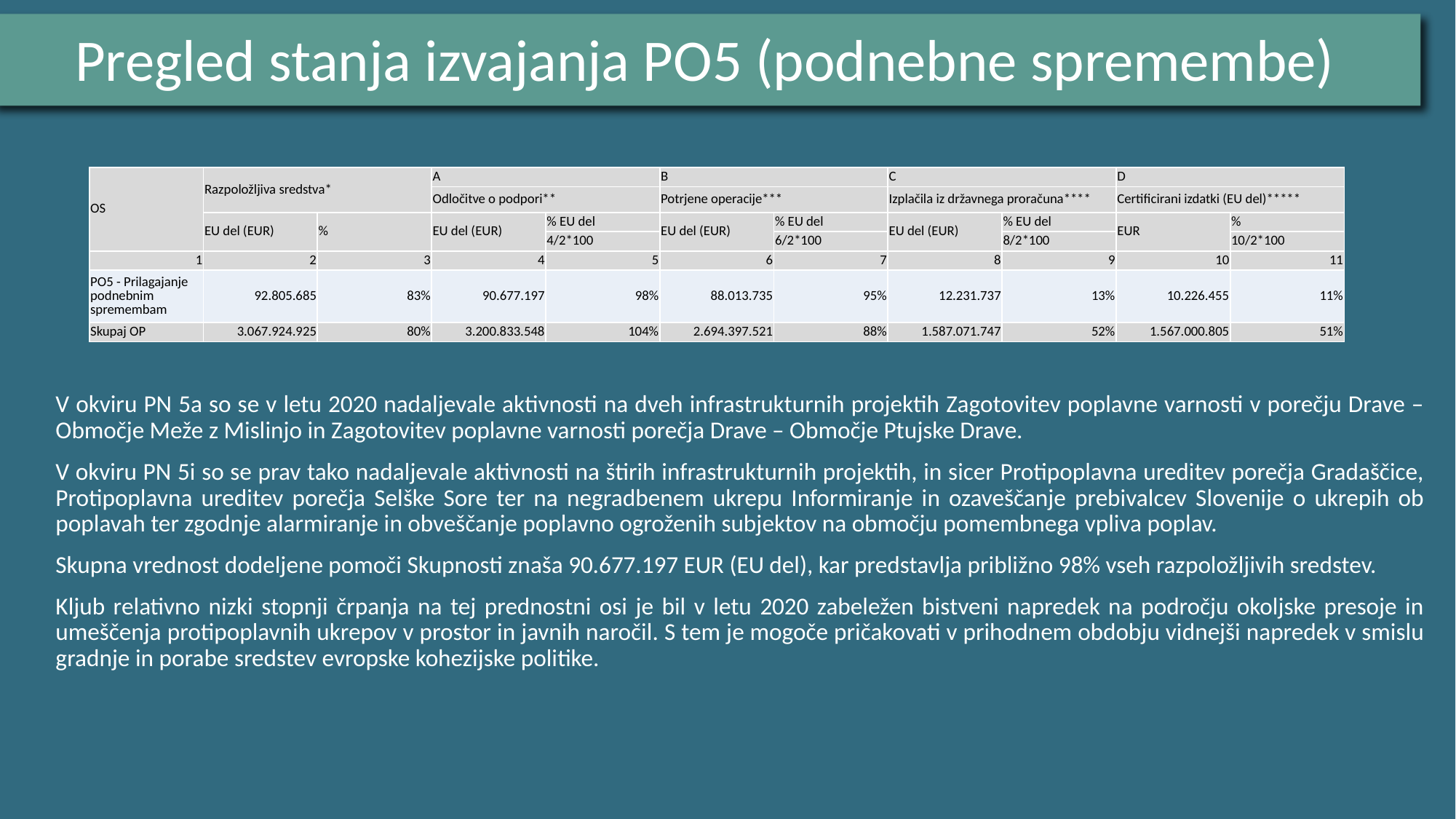

# Pregled stanja izvajanja PO5 (podnebne spremembe)
| OS | Razpoložljiva sredstva\* |  | A |  | B |  | C |  | D |  |
| --- | --- | --- | --- | --- | --- | --- | --- | --- | --- | --- |
|  |  |  | Odločitve o podpori\*\* |  | Potrjene operacije\*\*\* |  | Izplačila iz državnega proračuna\*\*\*\* |  | Certificirani izdatki (EU del)\*\*\*\*\* |  |
|  | EU del (EUR) | % | EU del (EUR) | % EU del | EU del (EUR) | % EU del | EU del (EUR) | % EU del | EUR | % |
|  |  |  |  | 4/2\*100 |  | 6/2\*100 |  | 8/2\*100 |  | 10/2\*100 |
| 1 | 2 | 3 | 4 | 5 | 6 | 7 | 8 | 9 | 10 | 11 |
| PO5 - Prilagajanje podnebnim spremembam | 92.805.685 | 83% | 90.677.197 | 98% | 88.013.735 | 95% | 12.231.737 | 13% | 10.226.455 | 11% |
| Skupaj OP | 3.067.924.925 | 80% | 3.200.833.548 | 104% | 2.694.397.521 | 88% | 1.587.071.747 | 52% | 1.567.000.805 | 51% |
V okviru PN 5a so se v letu 2020 nadaljevale aktivnosti na dveh infrastrukturnih projektih Zagotovitev poplavne varnosti v porečju Drave – Območje Meže z Mislinjo in Zagotovitev poplavne varnosti porečja Drave – Območje Ptujske Drave.
V okviru PN 5i so se prav tako nadaljevale aktivnosti na štirih infrastrukturnih projektih, in sicer Protipoplavna ureditev porečja Gradaščice, Protipoplavna ureditev porečja Selške Sore ter na negradbenem ukrepu Informiranje in ozaveščanje prebivalcev Slovenije o ukrepih ob poplavah ter zgodnje alarmiranje in obveščanje poplavno ogroženih subjektov na območju pomembnega vpliva poplav.
Skupna vrednost dodeljene pomoči Skupnosti znaša 90.677.197 EUR (EU del), kar predstavlja približno 98% vseh razpoložljivih sredstev.
Kljub relativno nizki stopnji črpanja na tej prednostni osi je bil v letu 2020 zabeležen bistveni napredek na področju okoljske presoje in umeščenja protipoplavnih ukrepov v prostor in javnih naročil. S tem je mogoče pričakovati v prihodnem obdobju vidnejši napredek v smislu gradnje in porabe sredstev evropske kohezijske politike.